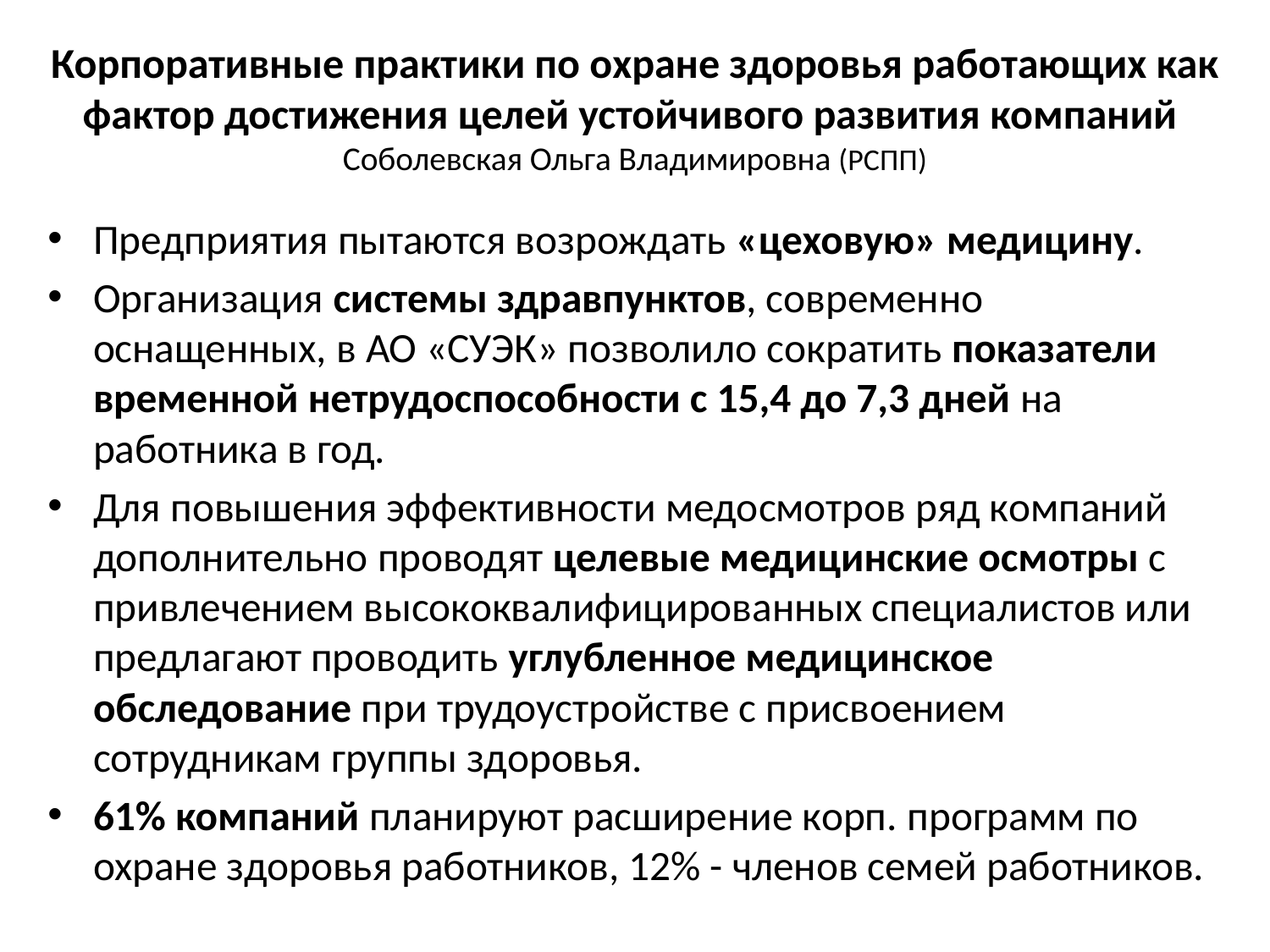

# Корпоративные практики по охране здоровья работающих как фактор достижения целей устойчивого развития компаний Соболевская Ольга Владимировна (РСПП)
Предприятия пытаются возрождать «цеховую» медицину.
Организация системы здравпунктов, современно оснащенных, в АО «СУЭК» позволило сократить показатели временной нетрудоспособности с 15,4 до 7,3 дней на работника в год.
Для повышения эффективности медосмотров ряд компаний дополнительно проводят целевые медицинские осмотры с привлечением высококвалифицированных специалистов или предлагают проводить углубленное медицинское обследование при трудоустройстве с присвоением сотрудникам группы здоровья.
61% компаний планируют расширение корп. программ по охране здоровья работников, 12% - членов семей работников.